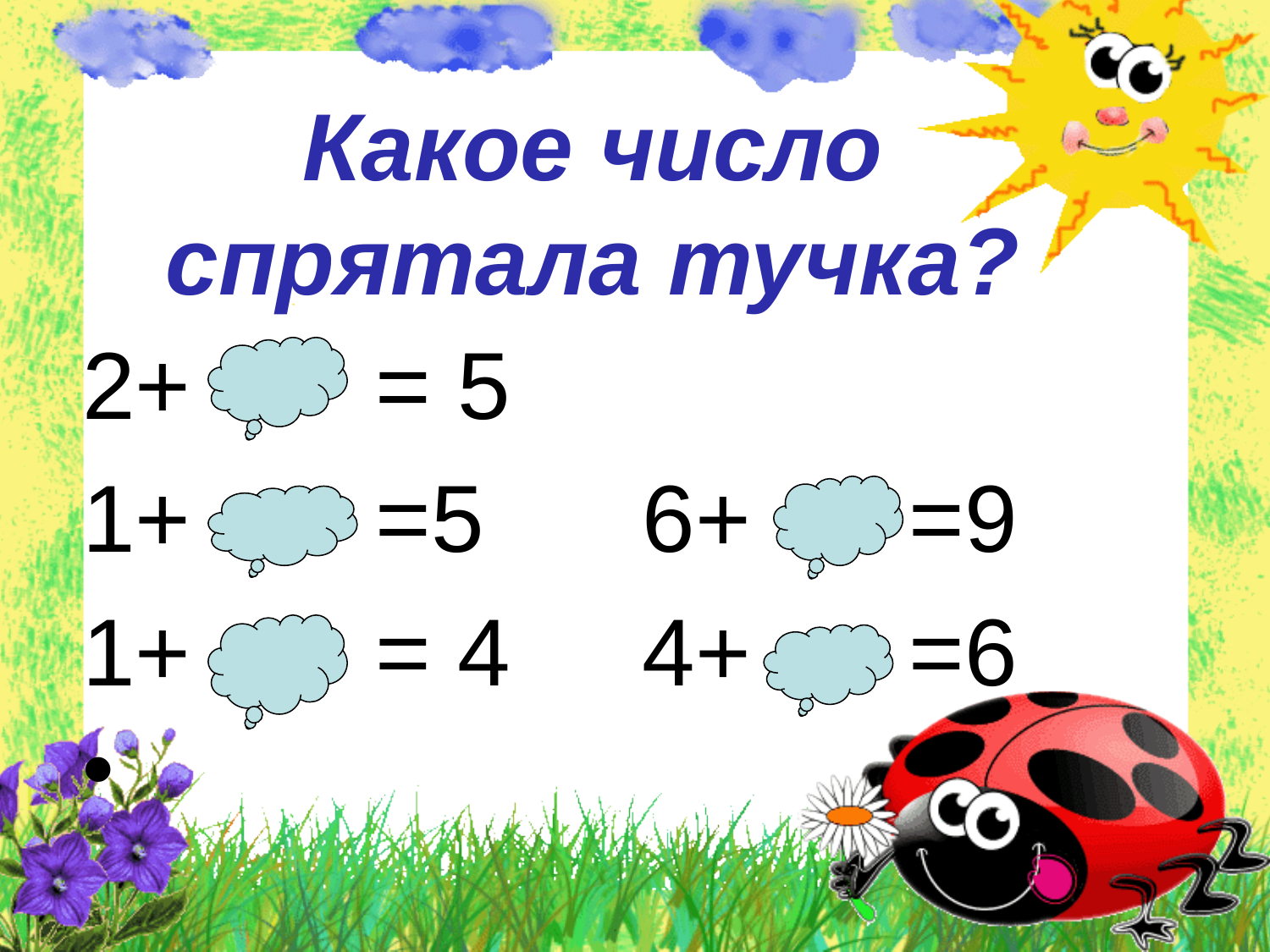

Какое число
спрятала тучка?
2+       = 5
1+       =5      6+      =9
1+       = 4     4+      =6